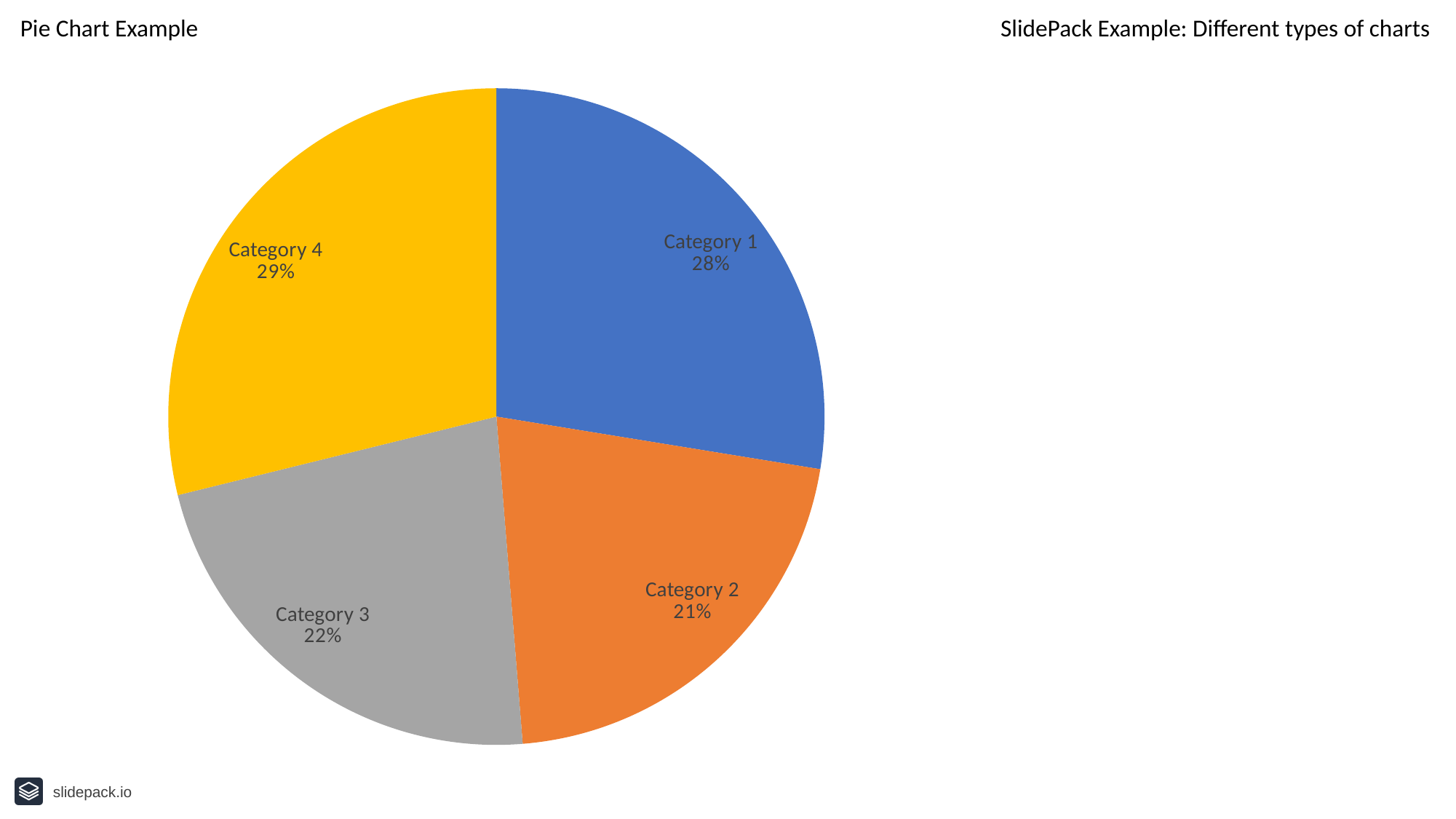

Pie Chart Example
SlidePack Example: Different types of charts

### Chart

| Category | series-a |
|---|---|
| Category 1 | 4.3 |
| Category 2 | 3.3 |
| Category 3 | 3.5 |
| Category 4 | 4.5 |